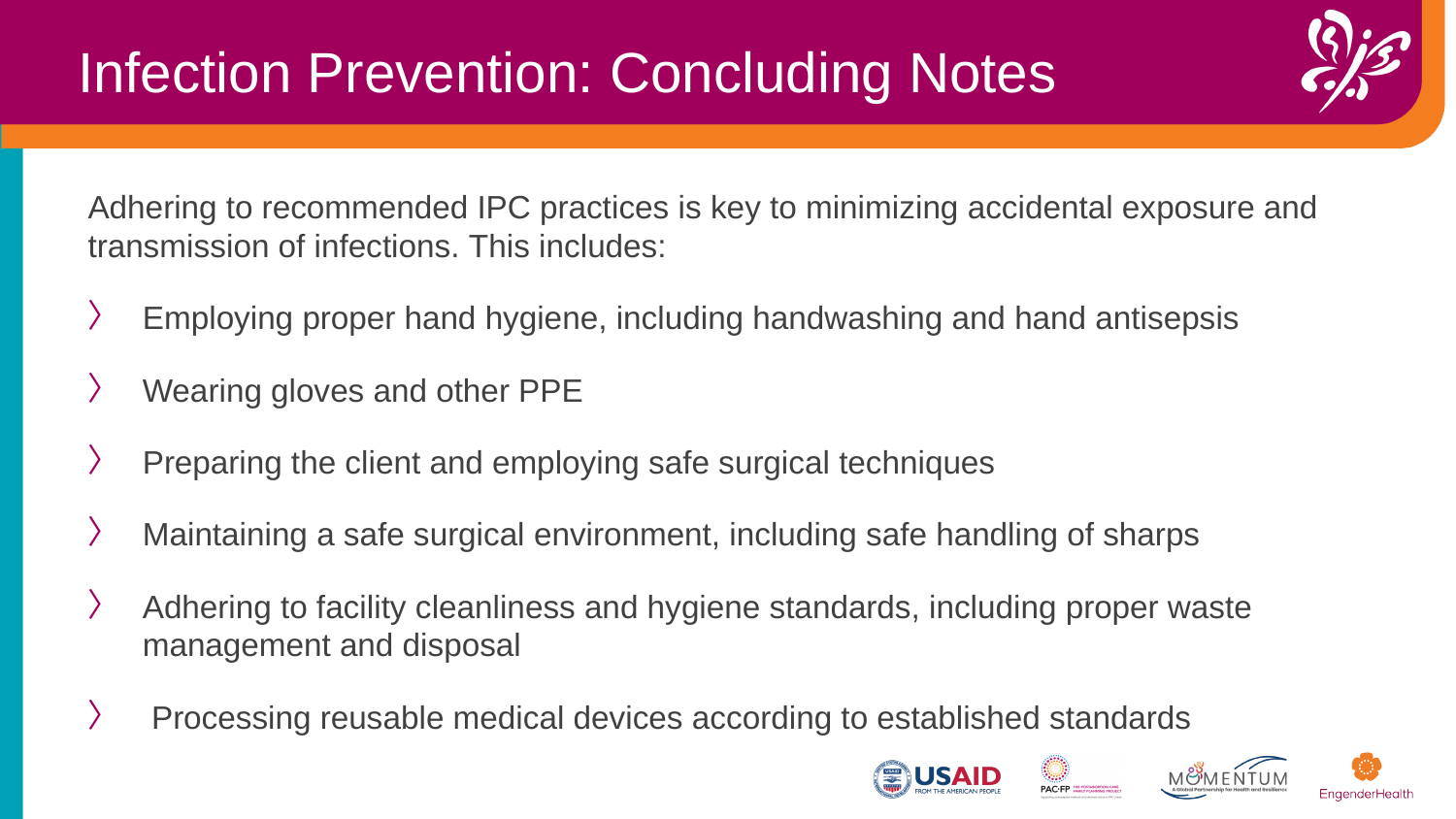

Infection Prevention: Concluding Notes
Adhering to recommended IPC practices is key to minimizing accidental exposure and transmission of infections.​ This includes:
Employing proper hand hygiene, including handwashing and hand antisepsis
Wearing gloves and other PPE
Preparing the client and employing safe surgical techniques
Maintaining a safe surgical environment, including safe handling of sharps
Adhering to facility cleanliness and hygiene standards, including proper waste management and disposal
 Processing reusable medical devices according to established standards